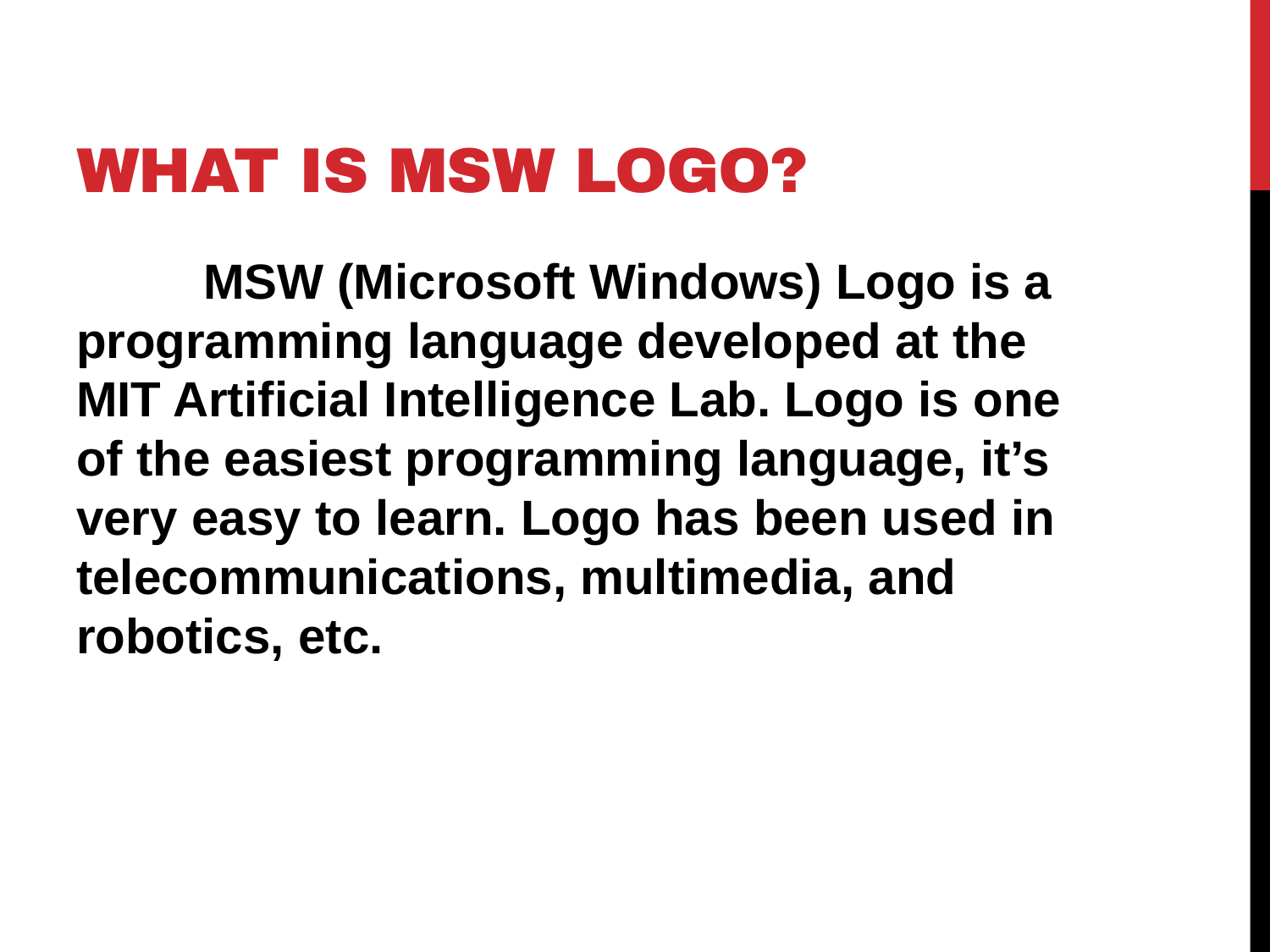

# What is MSW LOGO?
	MSW (Microsoft Windows) Logo is a programming language developed at the MIT Artificial Intelligence Lab. Logo is one of the easiest programming language, it’s very easy to learn. Logo has been used in telecommunications, multimedia, and robotics, etc.